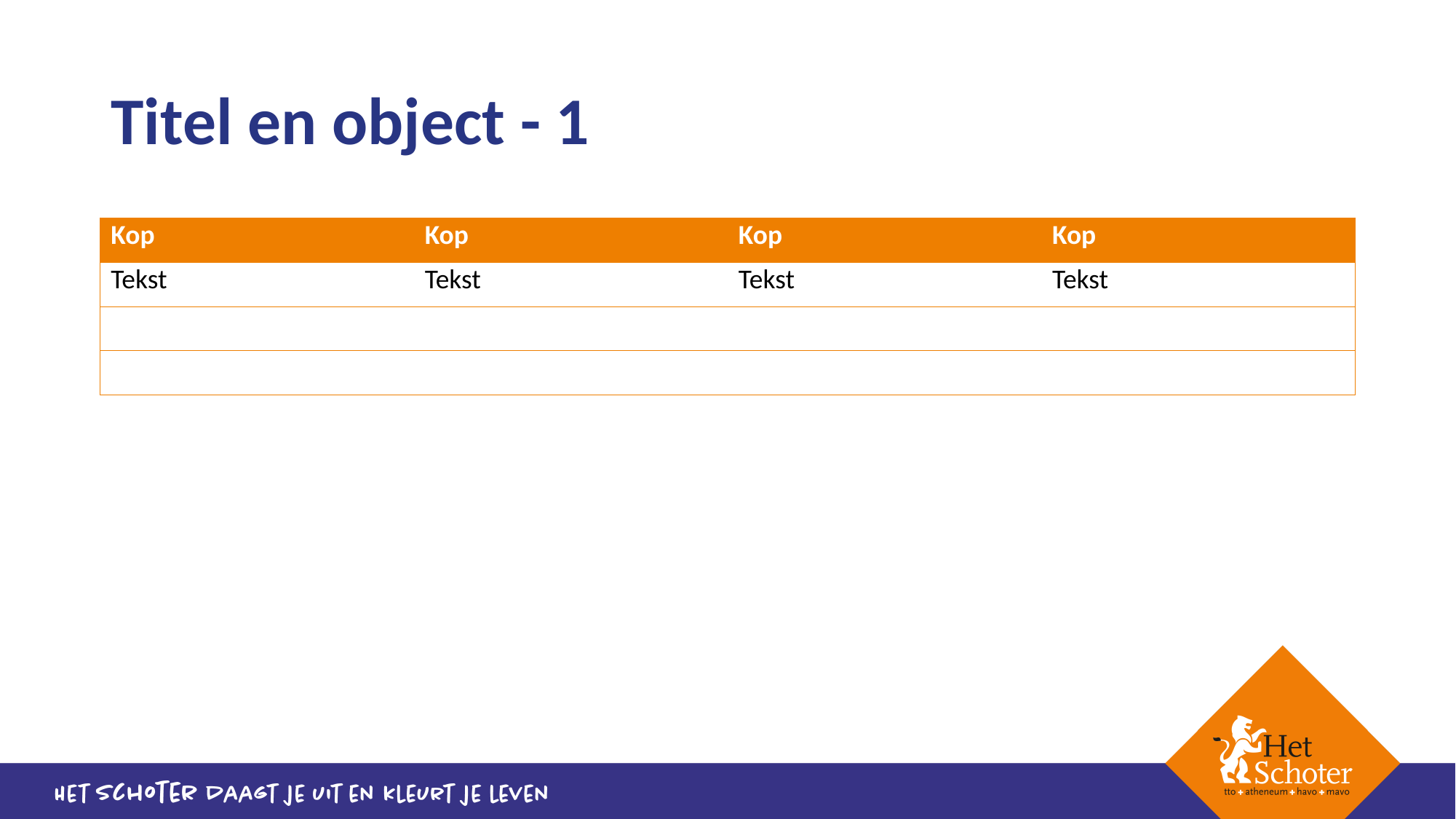

# Titel en object - 1
| Kop | Kop | Kop | Kop |
| --- | --- | --- | --- |
| Tekst | Tekst | Tekst | Tekst |
|  |  |  |  |
|  |  |  |  |